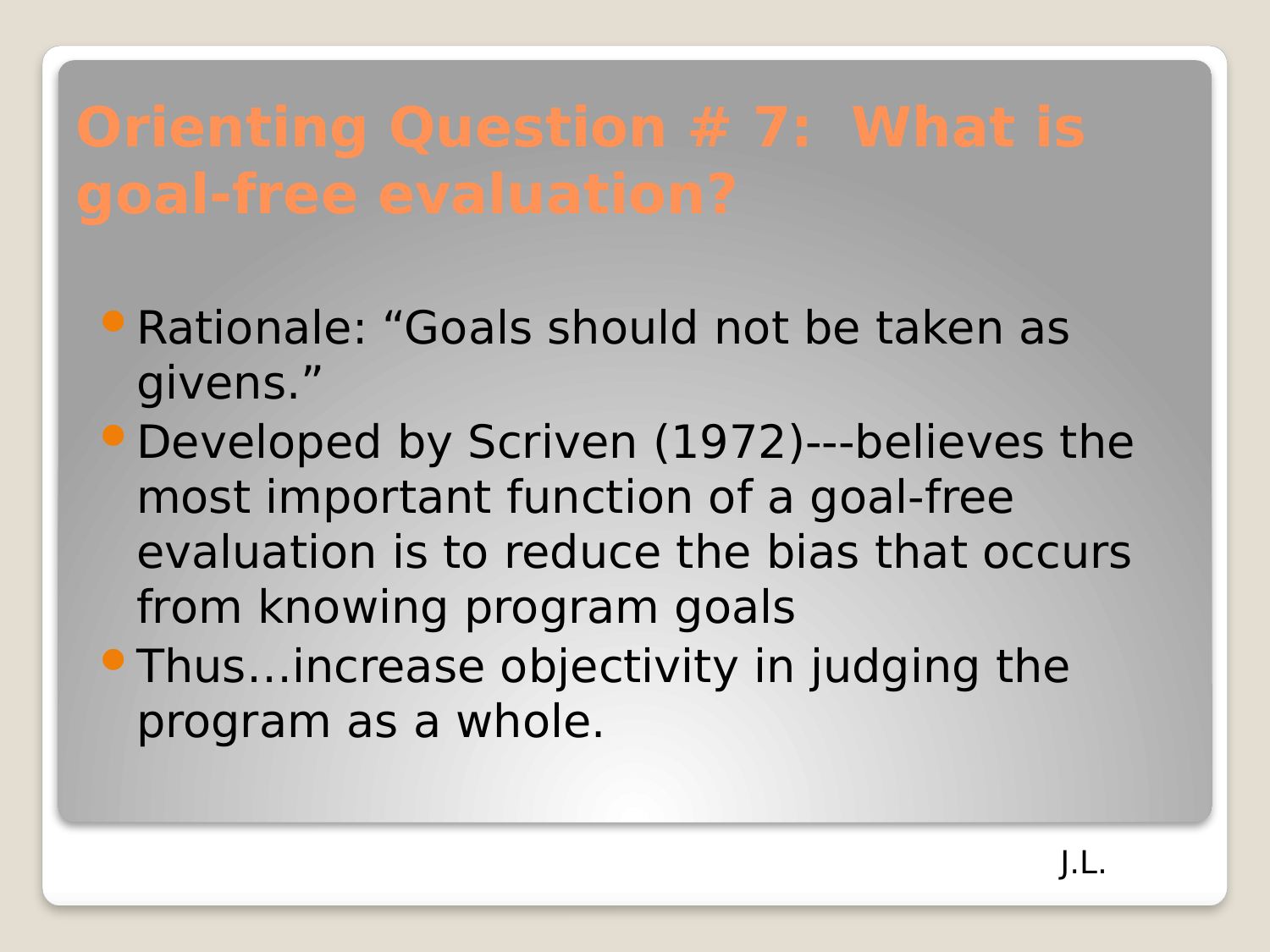

# Orienting Question # 7:  What is goal-free evaluation?
Rationale: “Goals should not be taken as givens.”
Developed by Scriven (1972)---believes the most important function of a goal-free evaluation is to reduce the bias that occurs from knowing program goals
Thus…increase objectivity in judging the program as a whole.
J.L.